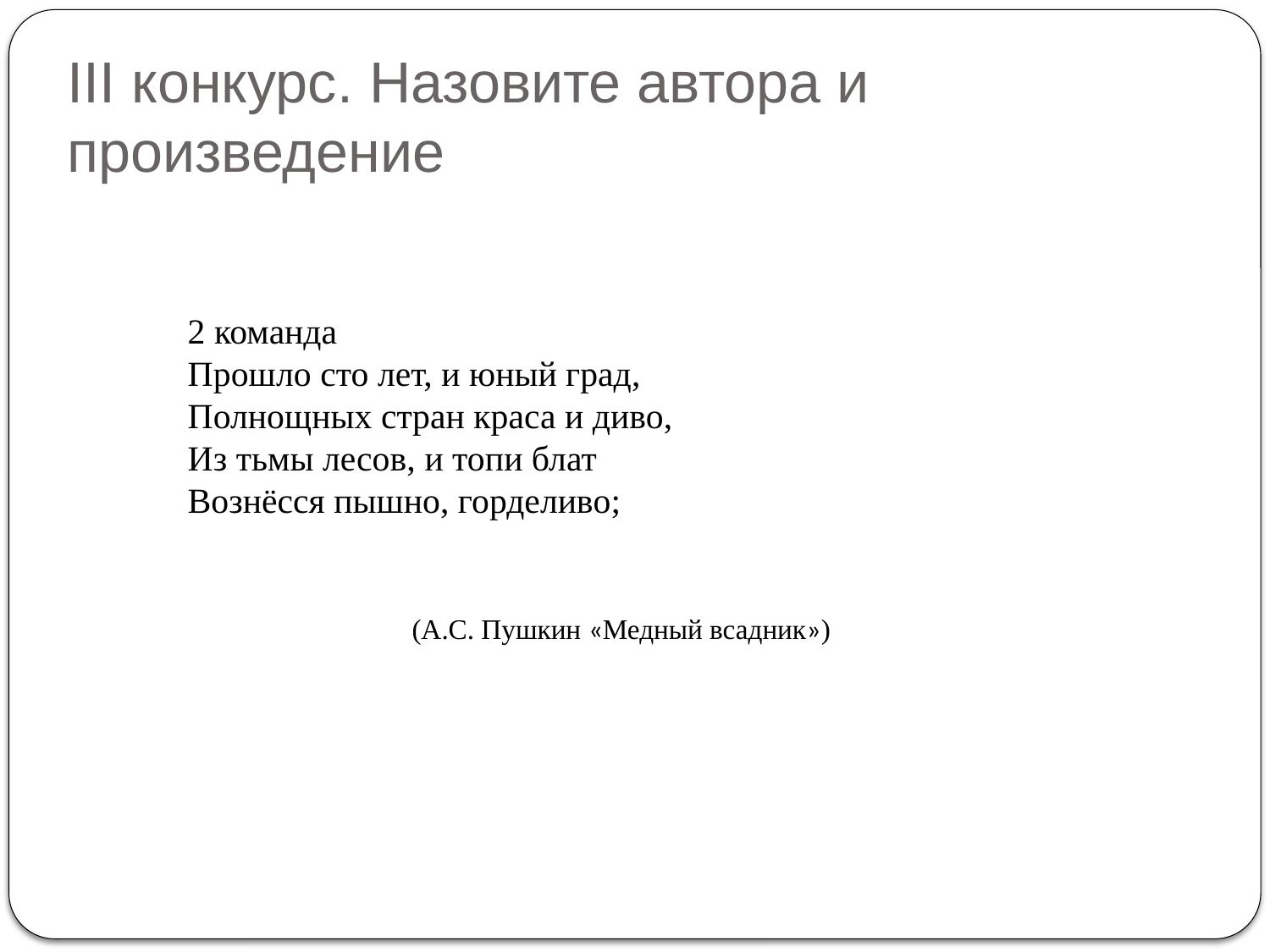

# III конкурс. Назовите автора и произведение
2 команда
Прошло сто лет, и юный град,
Полнощных стран краса и диво,
Из тьмы лесов, и топи блат
Вознёсся пышно, горделиво;
                                   (А.С. Пушкин «Медный всадник»)